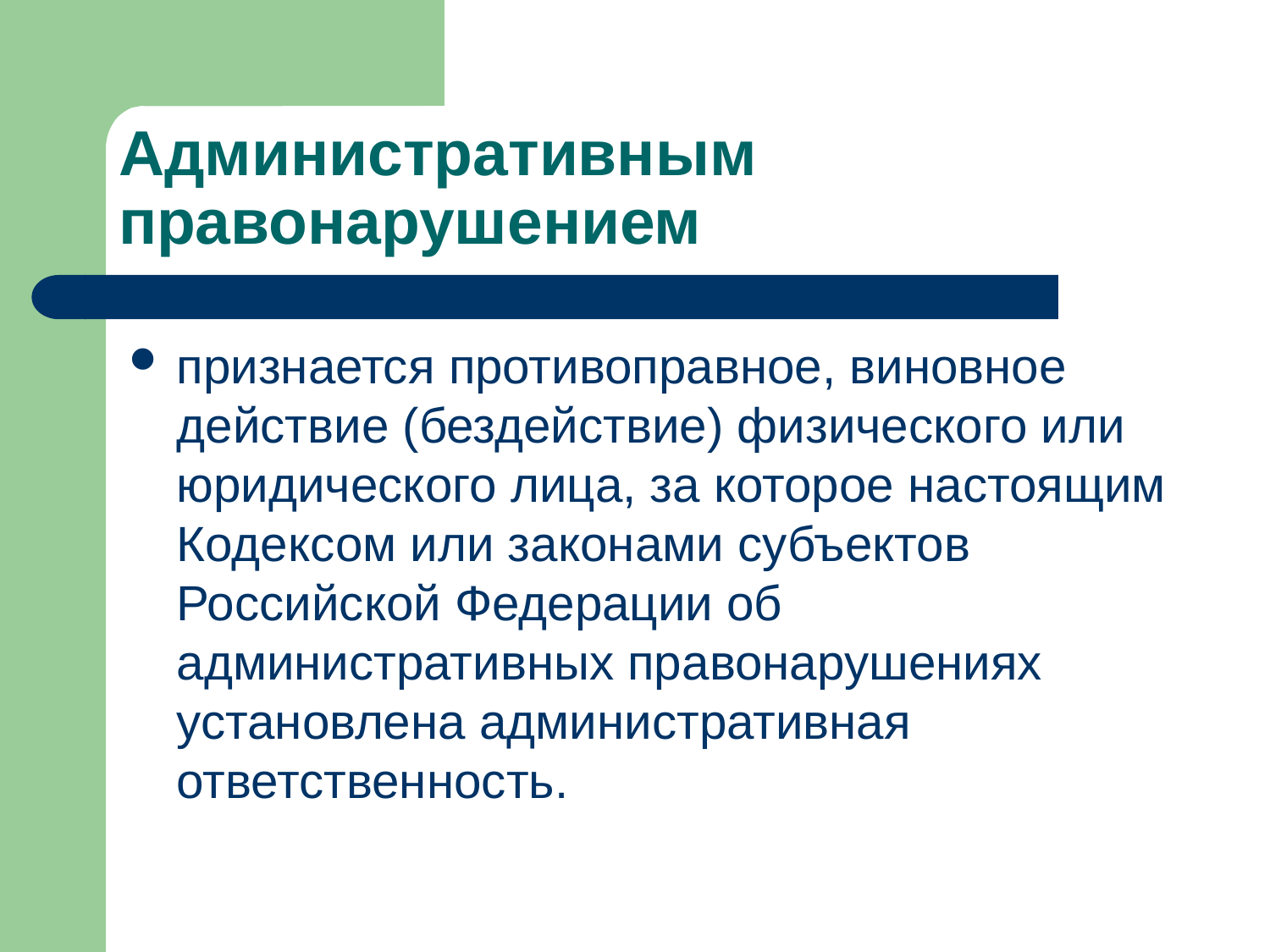

# Административным правонарушением
признается противоправное, виновное действие (бездействие) физического или юридического лица, за которое настоящим Кодексом или законами субъектов Российской Федерации об административных правонарушениях установлена административная ответственность.